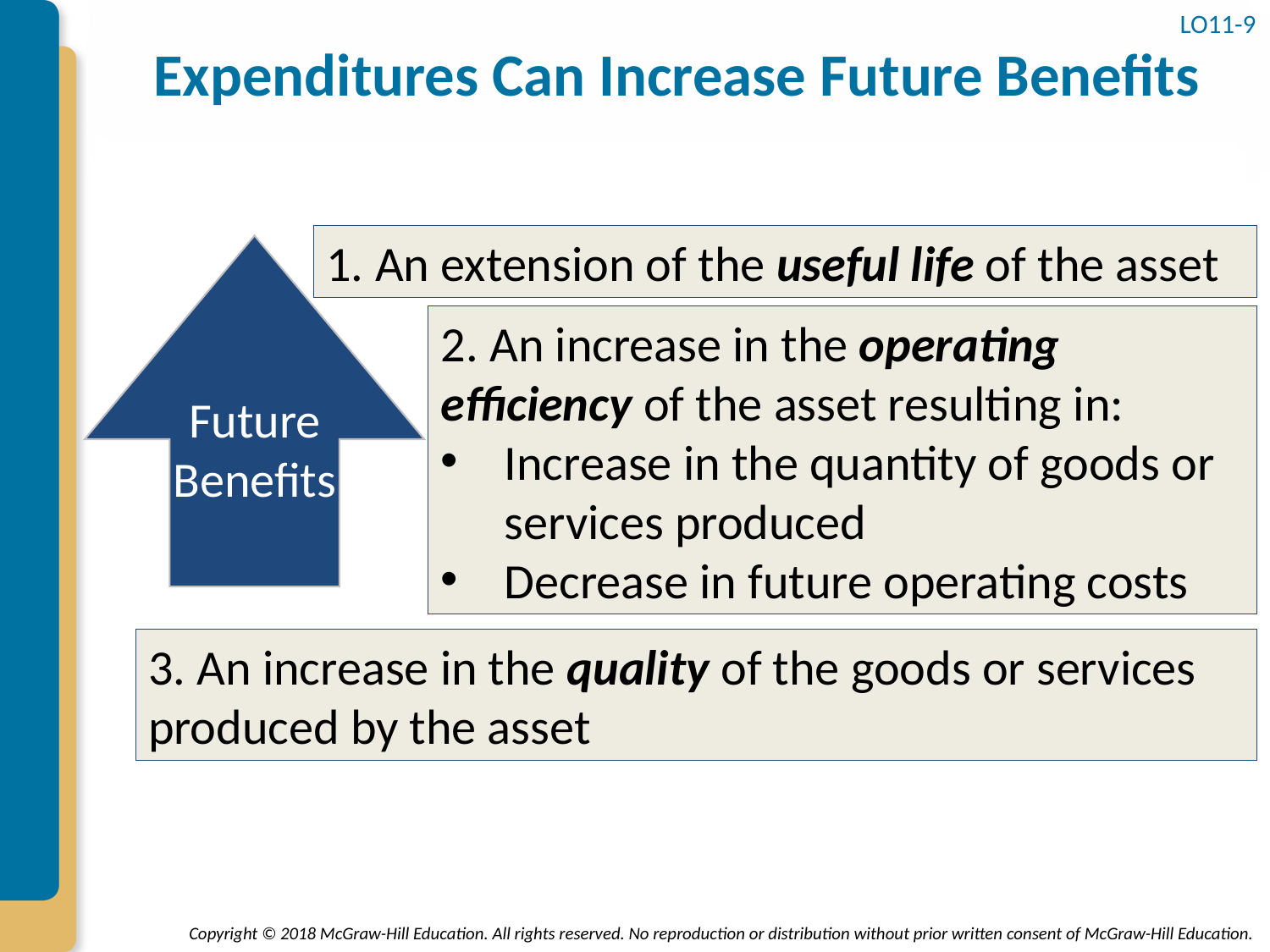

LO11-9
# Expenditures Can Increase Future Benefits
1. An extension of the useful life of the asset

2. An increase in the operating efficiency of the asset resulting in:
Increase in the quantity of goods or services produced
Decrease in future operating costs
Future Benefits
3. An increase in the quality of the goods or services produced by the asset